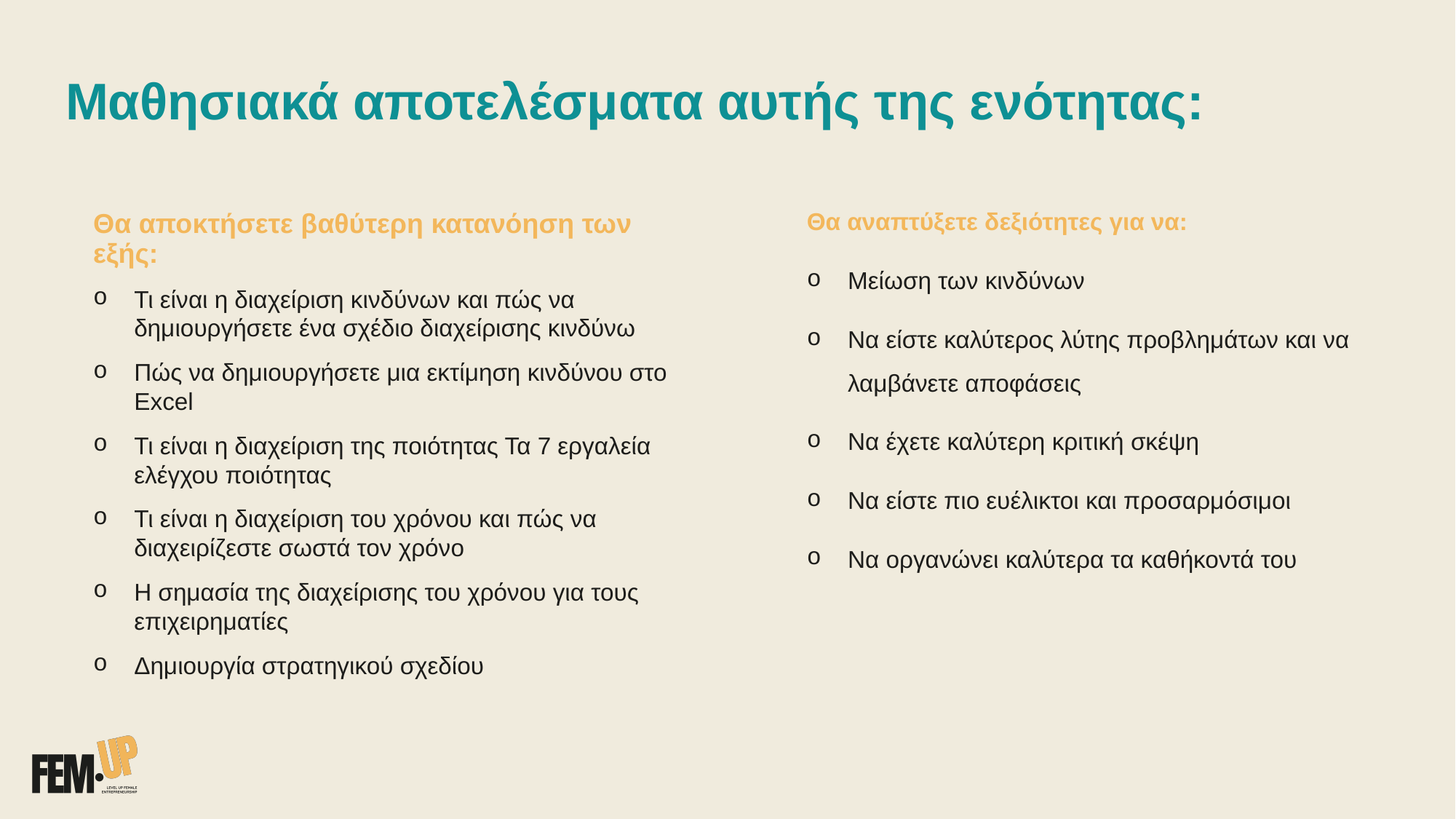

# Μαθησιακά αποτελέσματα αυτής της ενότητας:
Θα αποκτήσετε βαθύτερη κατανόηση των εξής:
Τι είναι η διαχείριση κινδύνων και πώς να δημιουργήσετε ένα σχέδιο διαχείρισης κινδύνω
Πώς να δημιουργήσετε μια εκτίμηση κινδύνου στο Excel
Τι είναι η διαχείριση της ποιότητας Τα 7 εργαλεία ελέγχου ποιότητας
Τι είναι η διαχείριση του χρόνου και πώς να διαχειρίζεστε σωστά τον χρόνο
Η σημασία της διαχείρισης του χρόνου για τους επιχειρηματίες
Δημιουργία στρατηγικού σχεδίου
Θα αναπτύξετε δεξιότητες για να:
Μείωση των κινδύνων
Να είστε καλύτερος λύτης προβλημάτων και να λαμβάνετε αποφάσεις
Να έχετε καλύτερη κριτική σκέψη
Να είστε πιο ευέλικτοι και προσαρμόσιμοι
Να οργανώνει καλύτερα τα καθήκοντά του